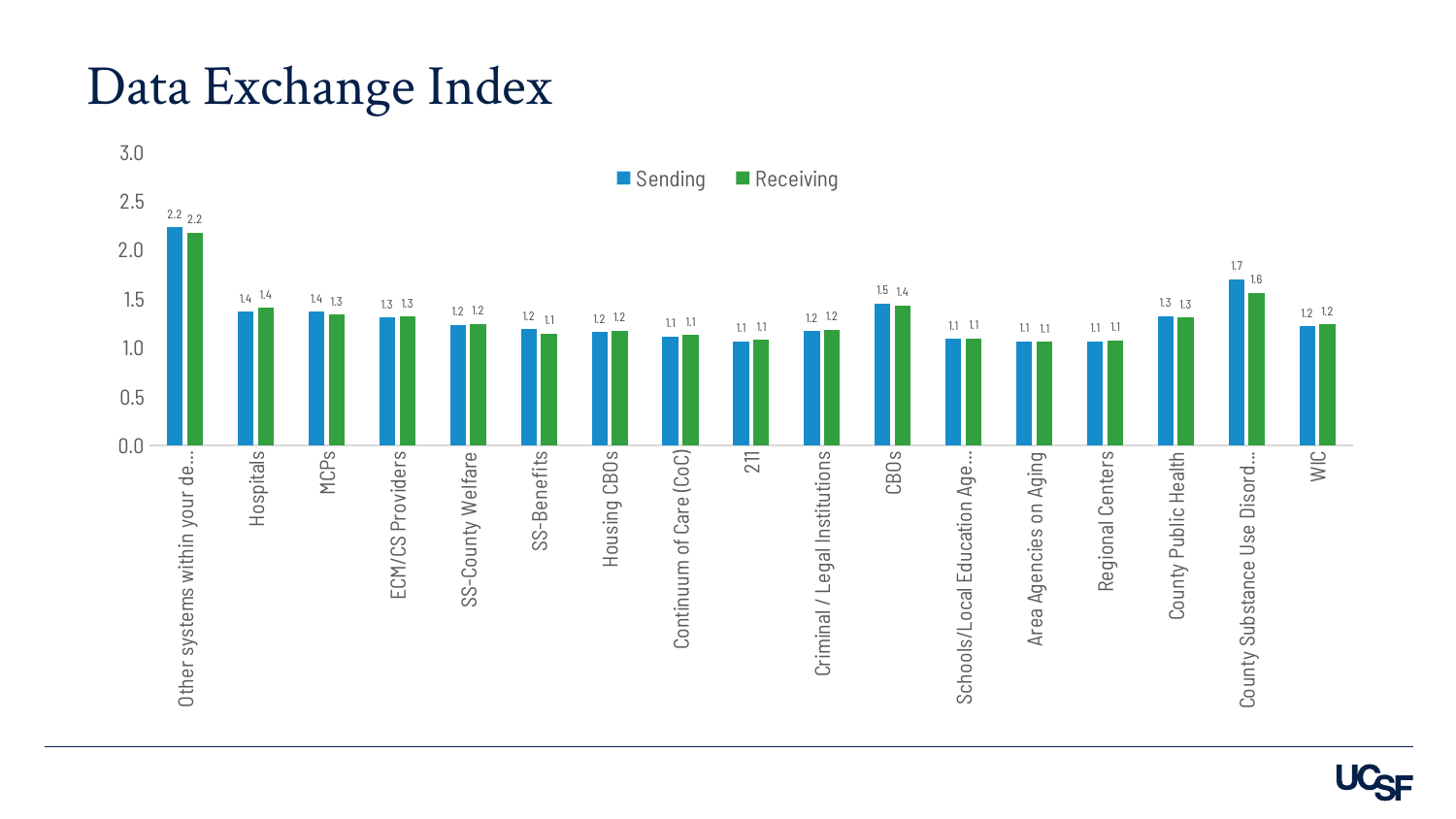

# Data Exchange Index

### Chart

| Category | Sending | Receiving |
|---|---|---|
| Other systems within your department/division | 2.2260273972602738 | 2.1751824817518246 |
| Hospitals | 1.3694267515923566 | 1.4052287581699345 |
| MCPs | 1.3650793650793651 | 1.3387096774193548 |
| ECM/CS Providers | 1.3055555555555556 | 1.3172413793103448 |
| SS-County Welfare | 1.2312925170068028 | 1.2411347517730495 |
| SS-Benefits | 1.1914893617021276 | 1.145985401459854 |
| Housing CBOs | 1.158273381294964 | 1.1751824817518248 |
| Continuum of Care (CoC) | 1.1119402985074627 | 1.1307692307692307 |
| 211 | 1.064 | 1.0806451612903225 |
| Criminal / Legal Institutions | 1.167832167832168 | 1.1830985915492958 |
| CBOs | 1.4503311258278146 | 1.4305555555555556 |
| Schools/Local Education Agencies (LEAs) | 1.0869565217391304 | 1.094890510948905 |
| Area Agencies on Aging | 1.0656934306569343 | 1.0601503759398496 |
| Regional Centers | 1.0661764705882353 | 1.0751879699248121 |
| County Public Health | 1.3241379310344827 | 1.3049645390070923 |
| County Substance Use Disorder (SUD) Services | 1.697674418604651 | 1.558139534883721 |
| WIC | 1.2205882352941178 | 1.237037037037037 |